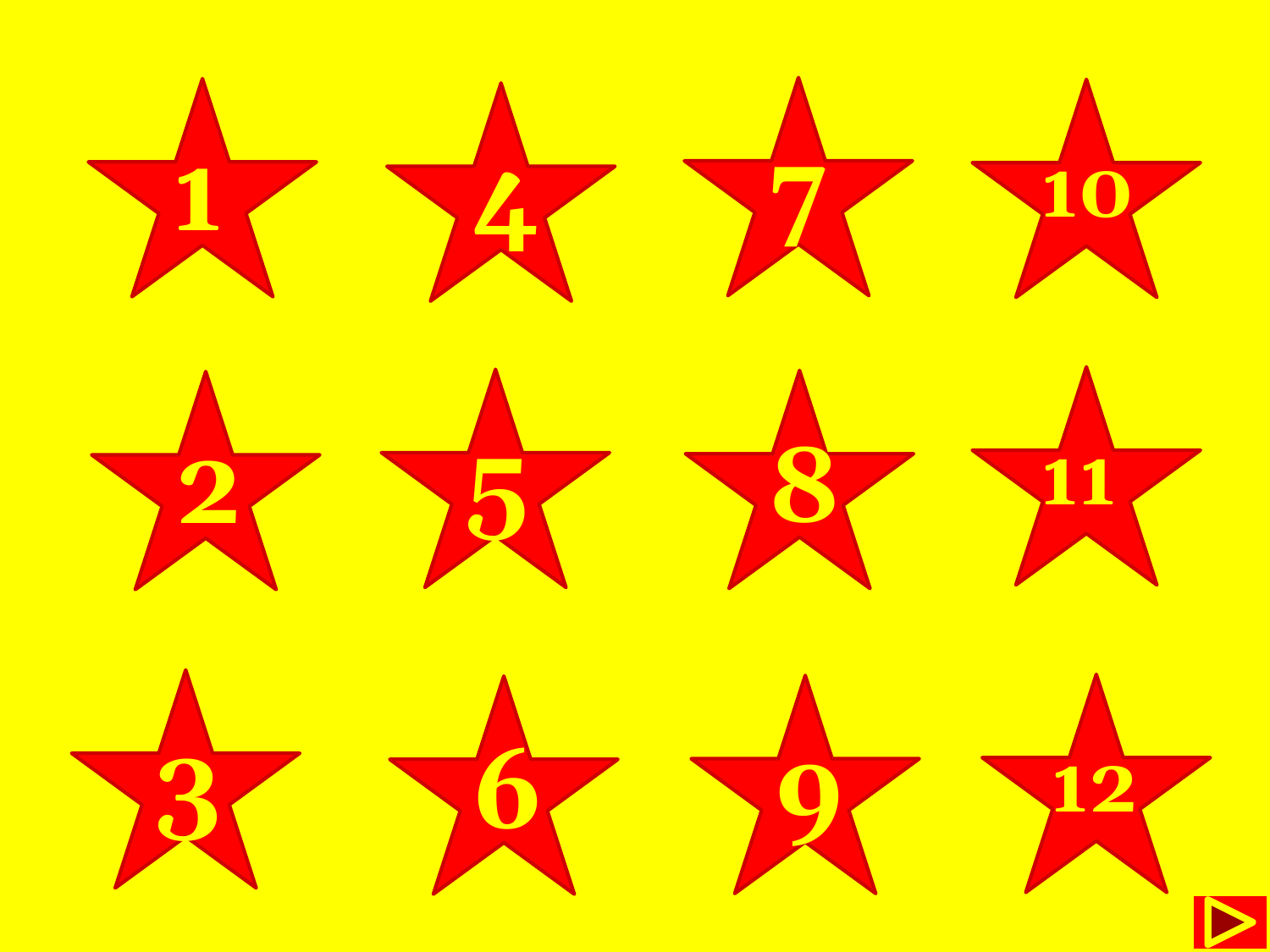

7

1

10

4

11

5

8

2

3

12

9

6